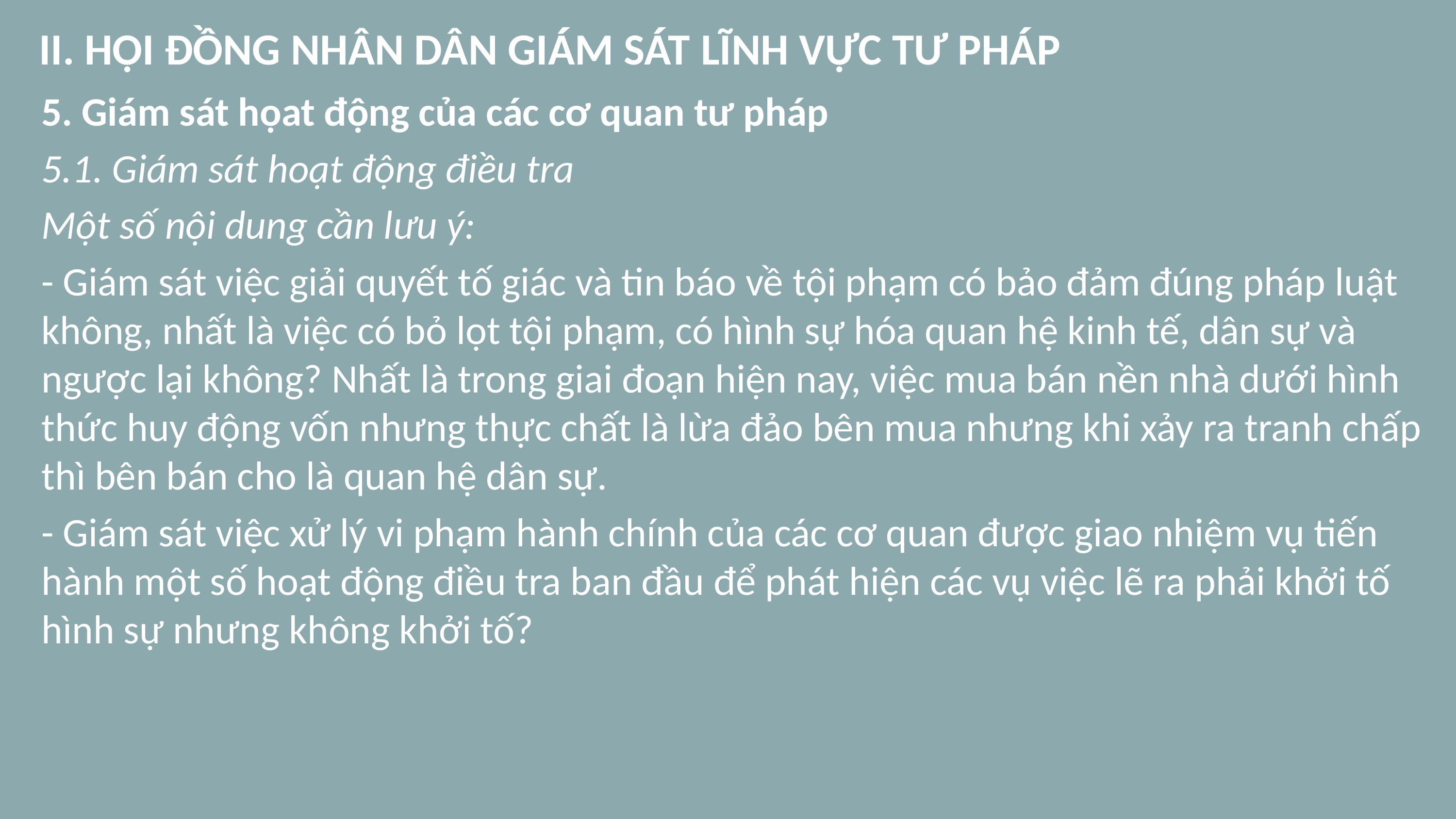

# II. HỘI ĐỒNG NHÂN DÂN GIÁM SÁT LĨNH VỰC TƯ PHÁP
5. Giám sát họat động của các cơ quan tư pháp
5.1. Giám sát hoạt động điều tra
Một số nội dung cần lưu ý:
- Giám sát việc giải quyết tố giác và tin báo về tội phạm có bảo đảm đúng pháp luật không, nhất là việc có bỏ lọt tội phạm, có hình sự hóa quan hệ kinh tế, dân sự và ngược lại không? Nhất là trong giai đoạn hiện nay, việc mua bán nền nhà dưới hình thức huy động vốn nhưng thực chất là lừa đảo bên mua nhưng khi xảy ra tranh chấp thì bên bán cho là quan hệ dân sự.
- Giám sát việc xử lý vi phạm hành chính của các cơ quan được giao nhiệm vụ tiến hành một số hoạt động điều tra ban đầu để phát hiện các vụ việc lẽ ra phải khởi tố hình sự nhưng không khởi tố?